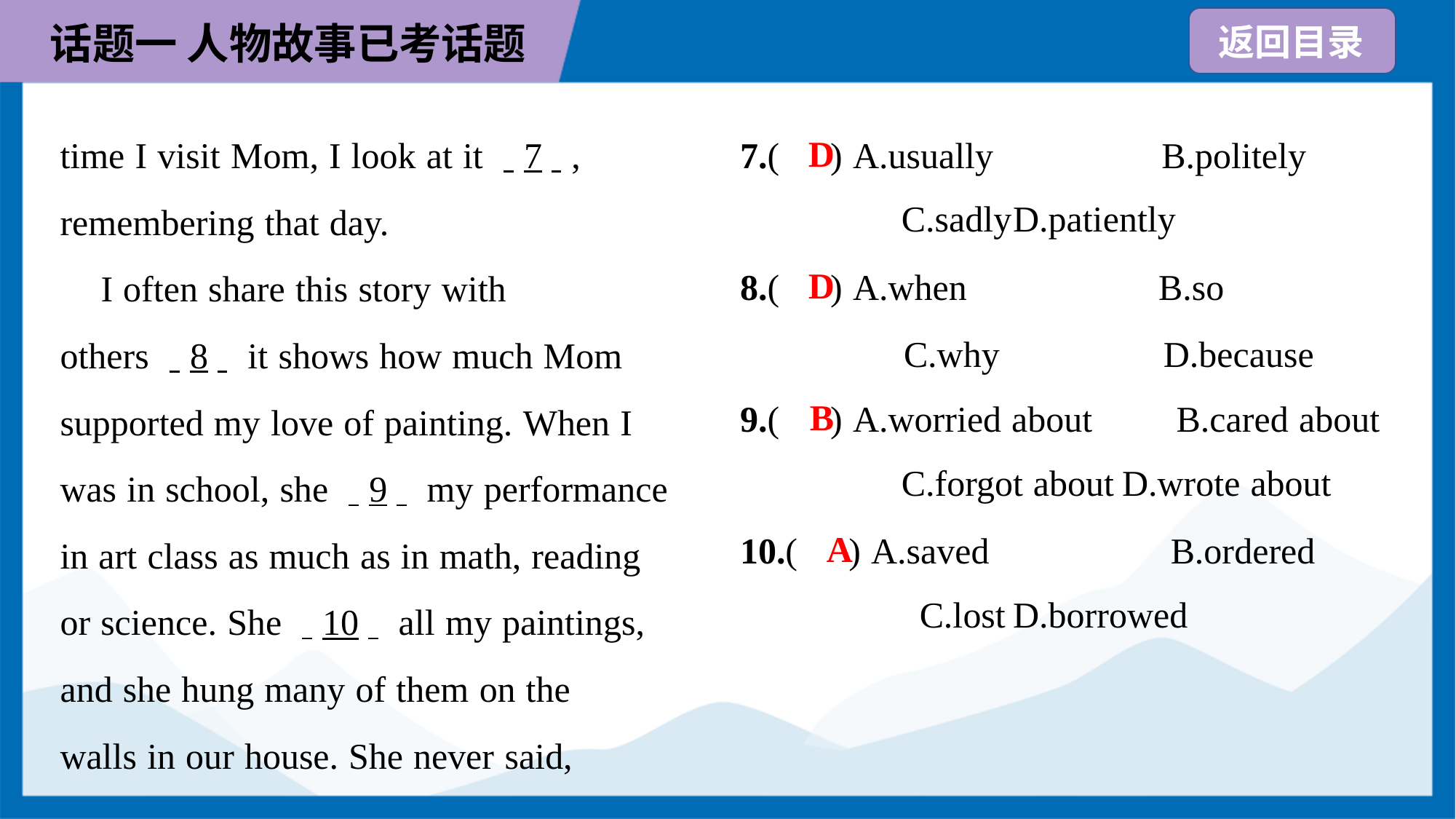

time I visit Mom, I look at it . .7. .,
remembering that day.
    I often share this story with
others . .8. . it shows how much Mom
supported my love of painting. When I
was in school, she . .9. . my performance
in art class as much as in math, reading
or science. She . .10. . all my paintings,
and she hung many of them on the
walls in our house. She never said,

7.(     ) A.usually	B.politely
C.sadly	D.patiently
D
8.(     ) A.when	             B.so
                  C.why                  D.because
D
9.(     ) A.worried about	B.cared about
C.forgot about	D.wrote about
B
10.(     ) A.saved	B.ordered
C.lost	D.borrowed
A